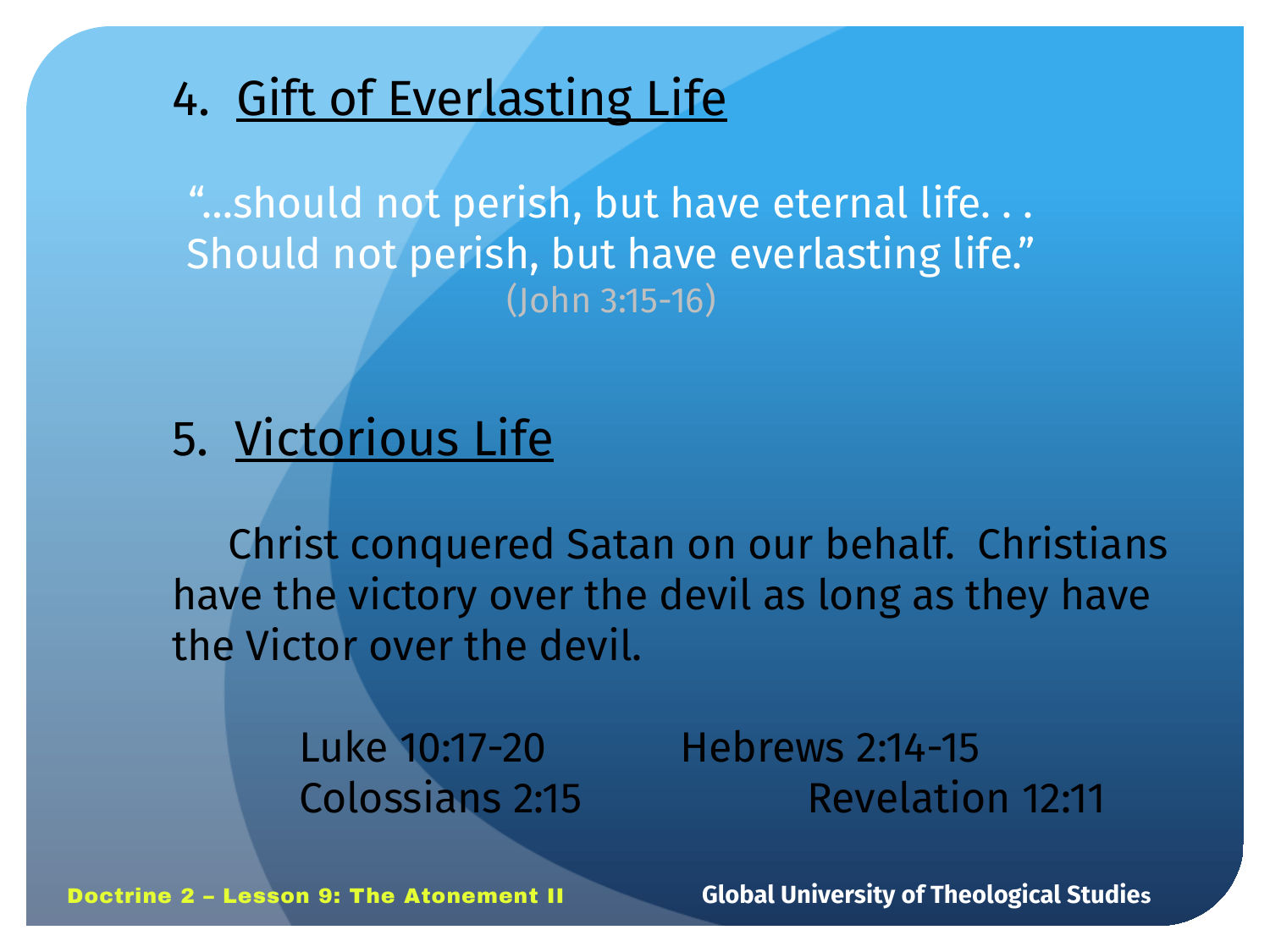

4.  Gift of Everlasting Life

“…should not perish, but have eternal life. . . Should not perish, but have everlasting life.”
(John 3:15-16)
5.  Victorious Life

     Christ conquered Satan on our behalf.  Christians have the victory over the devil as long as they have the Victor over the devil.

	Luke 10:17-20		Hebrews 2:14-15
	Colossians 2:15		Revelation 12:11
Doctrine 2 – Lesson 9: The Atonement II		Global University of Theological Studies